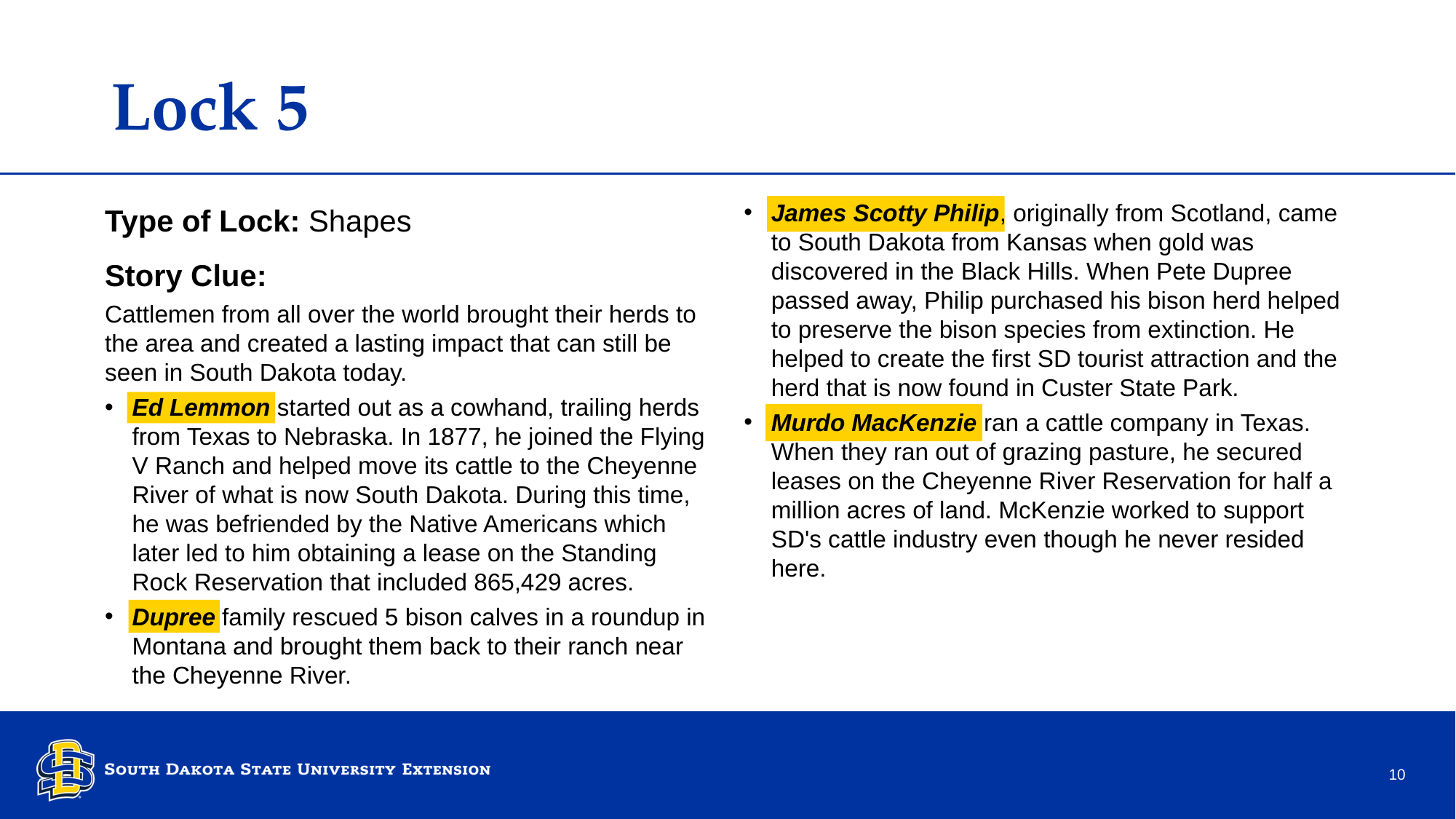

# Lock 5 – 1
Type of Lock: Shapes
Story Clue:
Cattlemen from all over the world brought their herds to the area and created a lasting impact that can still be seen in South Dakota today.
Ed Lemmon started out as a cowhand, trailing herds from Texas to Nebraska. In 1877, he joined the Flying V Ranch and helped move its cattle to the Cheyenne River of what is now South Dakota. During this time, he was befriended by the Native Americans which later led to him obtaining a lease on the Standing Rock Reservation that included 865,429 acres.
Dupree family rescued 5 bison calves in a roundup in Montana and brought them back to their ranch near the Cheyenne River.
James Scotty Philip, originally from Scotland, came to South Dakota from Kansas when gold was discovered in the Black Hills. When Pete Dupree passed away, Philip purchased his bison herd helped to preserve the bison species from extinction. He helped to create the first SD tourist attraction and the herd that is now found in Custer State Park.
Murdo MacKenzie ran a cattle company in Texas. When they ran out of grazing pasture, he secured leases on the Cheyenne River Reservation for half a million acres of land. McKenzie worked to support SD's cattle industry even though he never resided here.